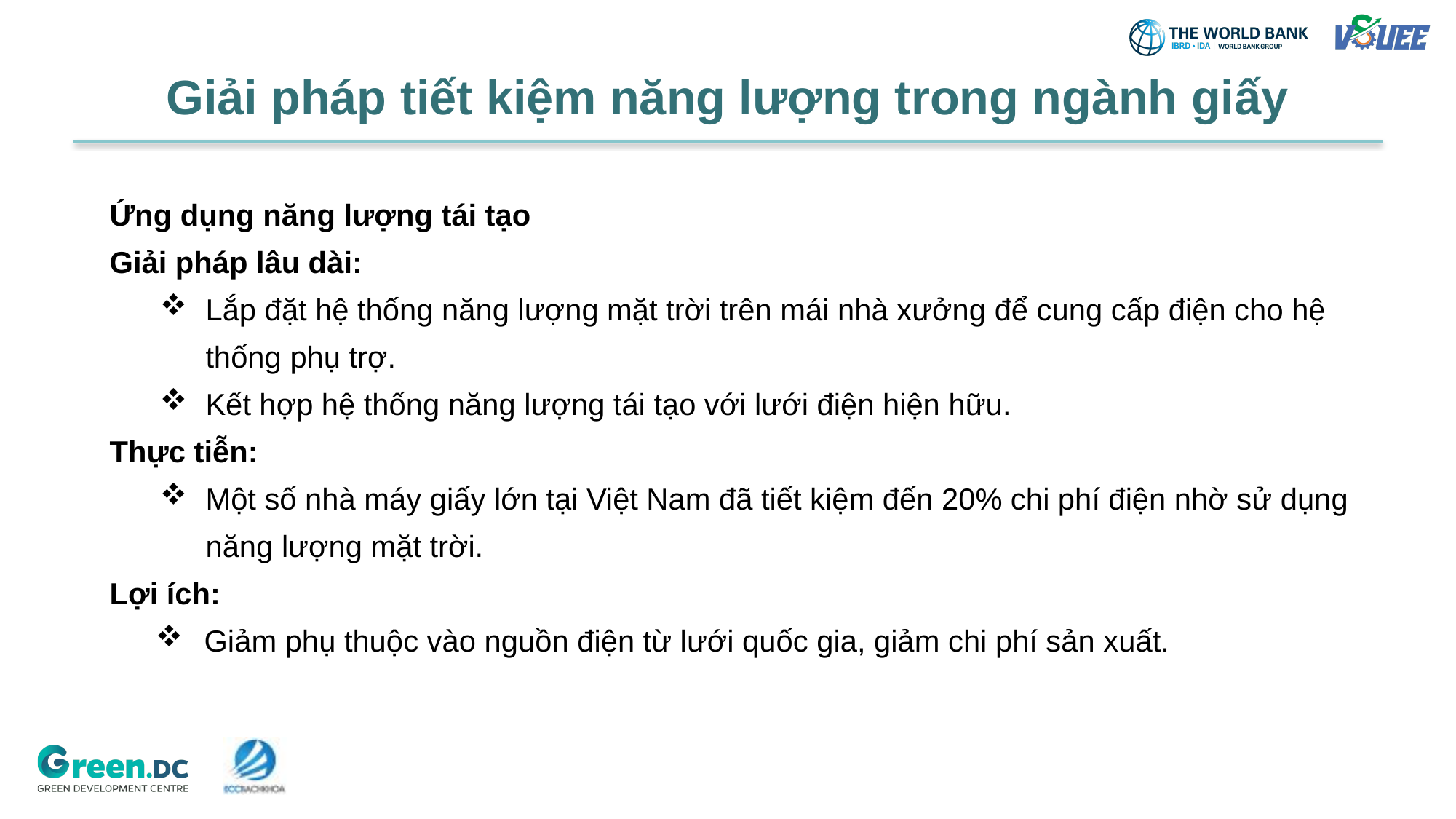

# Giải pháp tiết kiệm năng lượng trong ngành giấy
Ứng dụng năng lượng tái tạo
Giải pháp lâu dài:
Lắp đặt hệ thống năng lượng mặt trời trên mái nhà xưởng để cung cấp điện cho hệ thống phụ trợ.
Kết hợp hệ thống năng lượng tái tạo với lưới điện hiện hữu.
Thực tiễn:
Một số nhà máy giấy lớn tại Việt Nam đã tiết kiệm đến 20% chi phí điện nhờ sử dụng năng lượng mặt trời.
Lợi ích:
Giảm phụ thuộc vào nguồn điện từ lưới quốc gia, giảm chi phí sản xuất.